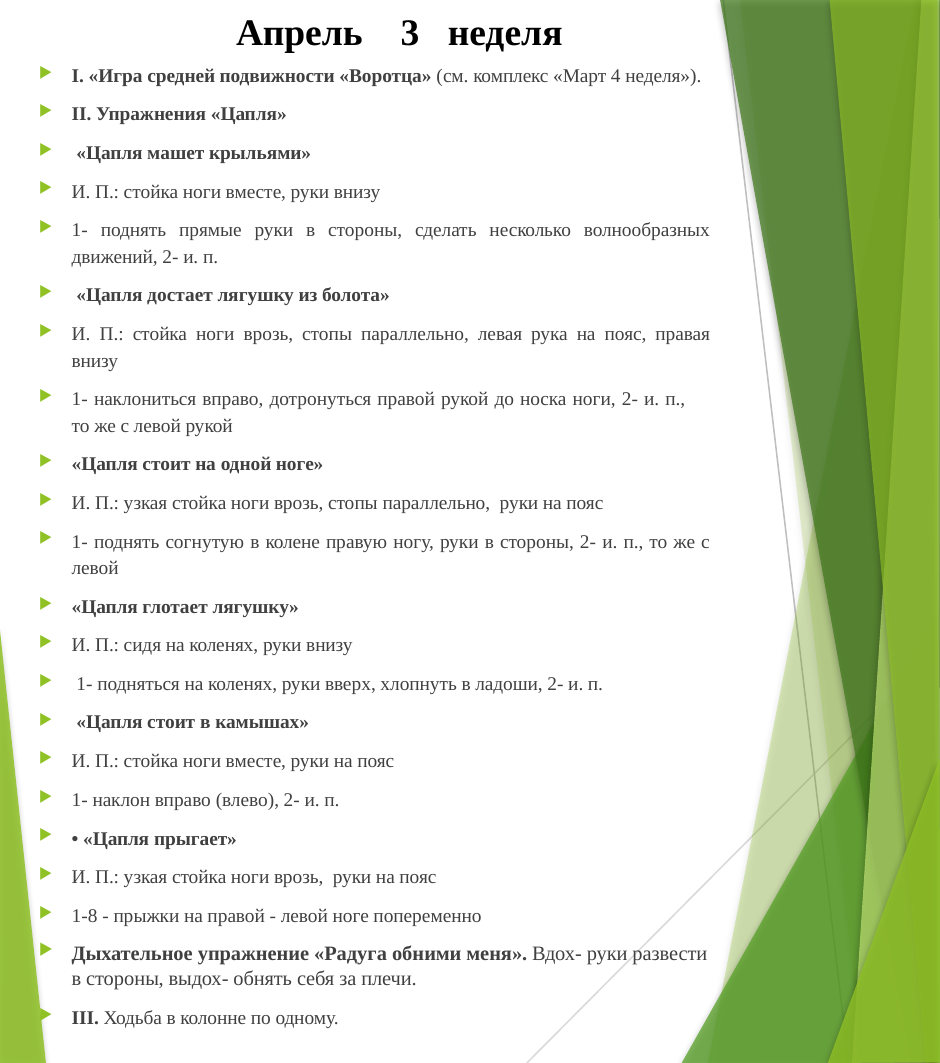

# Апрель    3   неделя
I. «Игра средней подвижности «Воротца» (см. комплекс «Март 4 неделя»).
II. Упражнения «Цапля»
 «Цапля машет крыльями»
И. П.: стойка ноги вместе, руки внизу
1- поднять прямые руки в стороны, сделать несколько волнообразных движений, 2- и. п.
 «Цапля достает лягушку из болота»
И. П.: стойка ноги врозь, стопы параллельно, левая рука на пояс, правая внизу
1- наклониться вправо, дотронуться правой рукой до носка ноги, 2- и. п.,     то же с левой рукой
«Цапля стоит на одной ноге»
И. П.: узкая стойка ноги врозь, стопы параллельно,  руки на пояс
1- поднять согнутую в колене правую ногу, руки в стороны, 2- и. п., то же с левой
«Цапля глотает лягушку»
И. П.: сидя на коленях, руки внизу
 1- подняться на коленях, руки вверх, хлопнуть в ладоши, 2- и. п.
 «Цапля стоит в камышах»
И. П.: стойка ноги вместе, руки на пояс
1- наклон вправо (влево), 2- и. п.
• «Цапля прыгает»
И. П.: узкая стойка ноги врозь,  руки на пояс
1-8 - прыжки на правой - левой ноге попеременно
Дыхательное упражнение «Радуга обними меня». Вдох- руки развести в стороны, выдох- обнять себя за плечи.
III. Ходьба в колонне по одному.